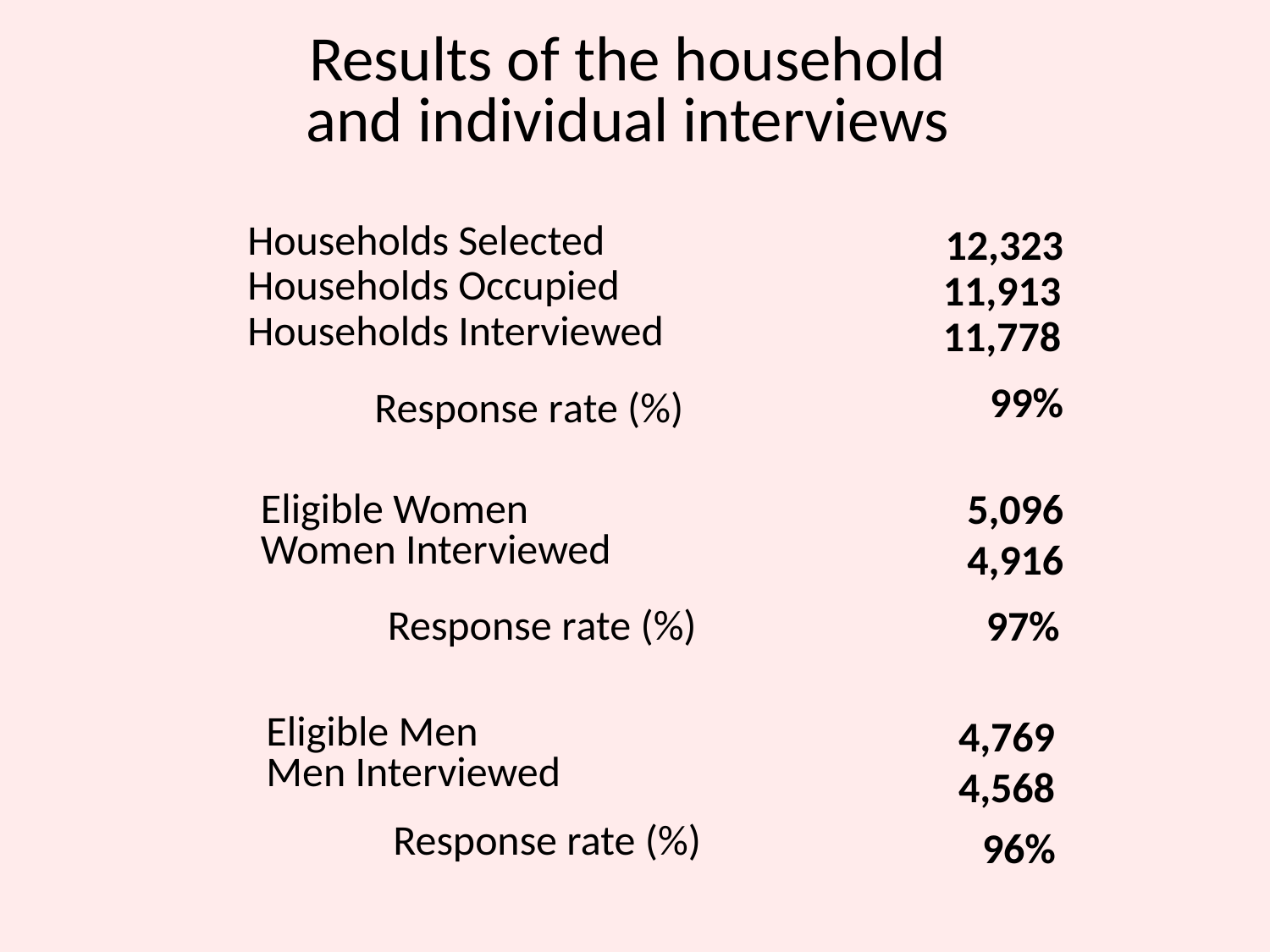

# Results of the household and individual interviews
Households Selected
Households Occupied
Households Interviewed

 	Response rate (%)
 12,323
 11,913
 11,778

  99%

   5,096
   4,916
     97%
Eligible Women
Women Interviewed

  	Response rate (%)
Eligible Men
Men Interviewed

  	Response rate (%)
4,769
4,568
  96%